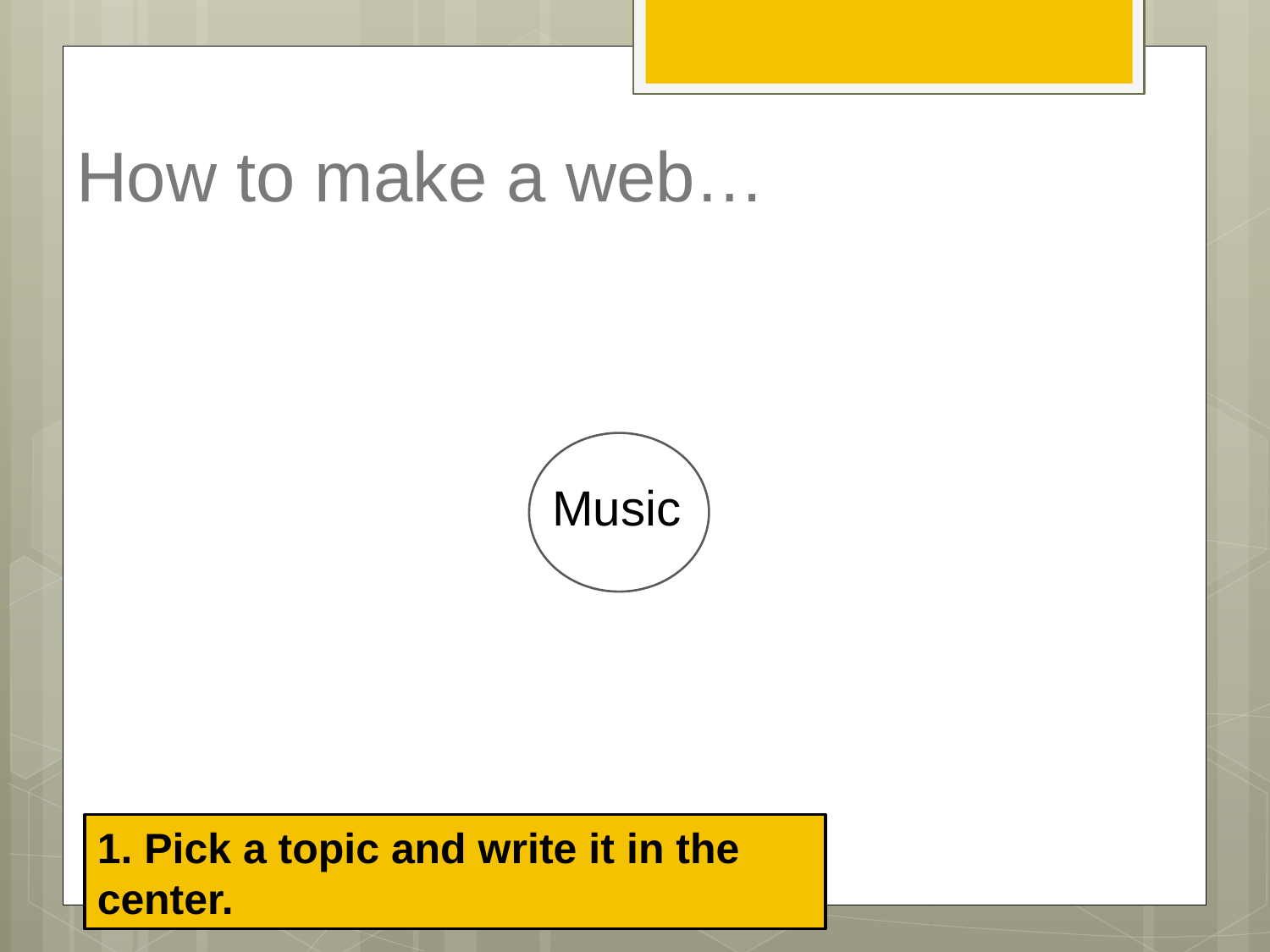

# How to make a web…

Music
1. Pick a topic and write it in the center.